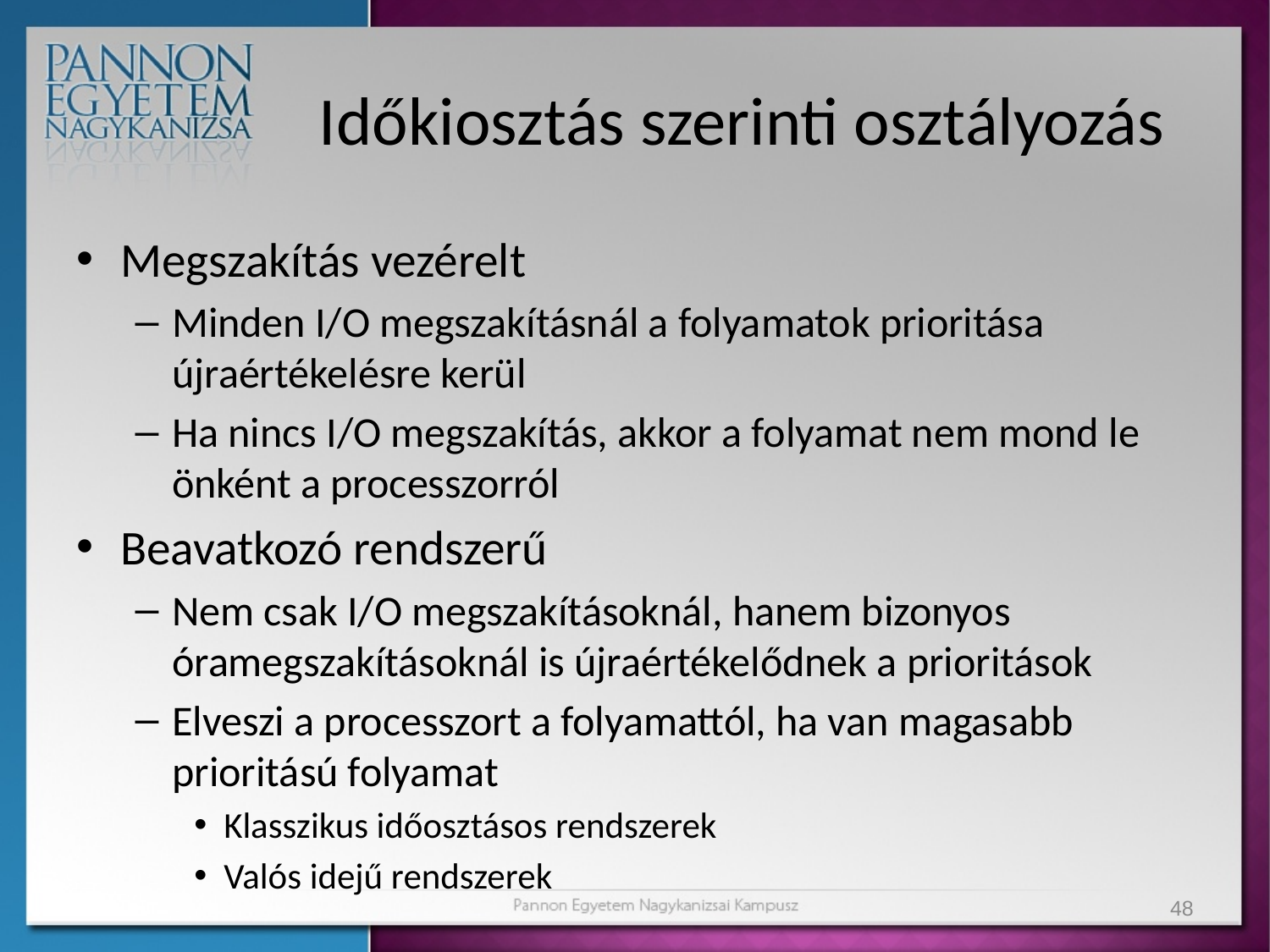

# Időkiosztás szerinti osztályozás
Megszakítás vezérelt
Minden I/O megszakításnál a folyamatok prioritása újraértékelésre kerül
Ha nincs I/O megszakítás, akkor a folyamat nem mond le önként a processzorról
Beavatkozó rendszerű
Nem csak I/O megszakításoknál, hanem bizonyos óramegszakításoknál is újraértékelődnek a prioritások
Elveszi a processzort a folyamattól, ha van magasabb prioritású folyamat
Klasszikus időosztásos rendszerek
Valós idejű rendszerek
48